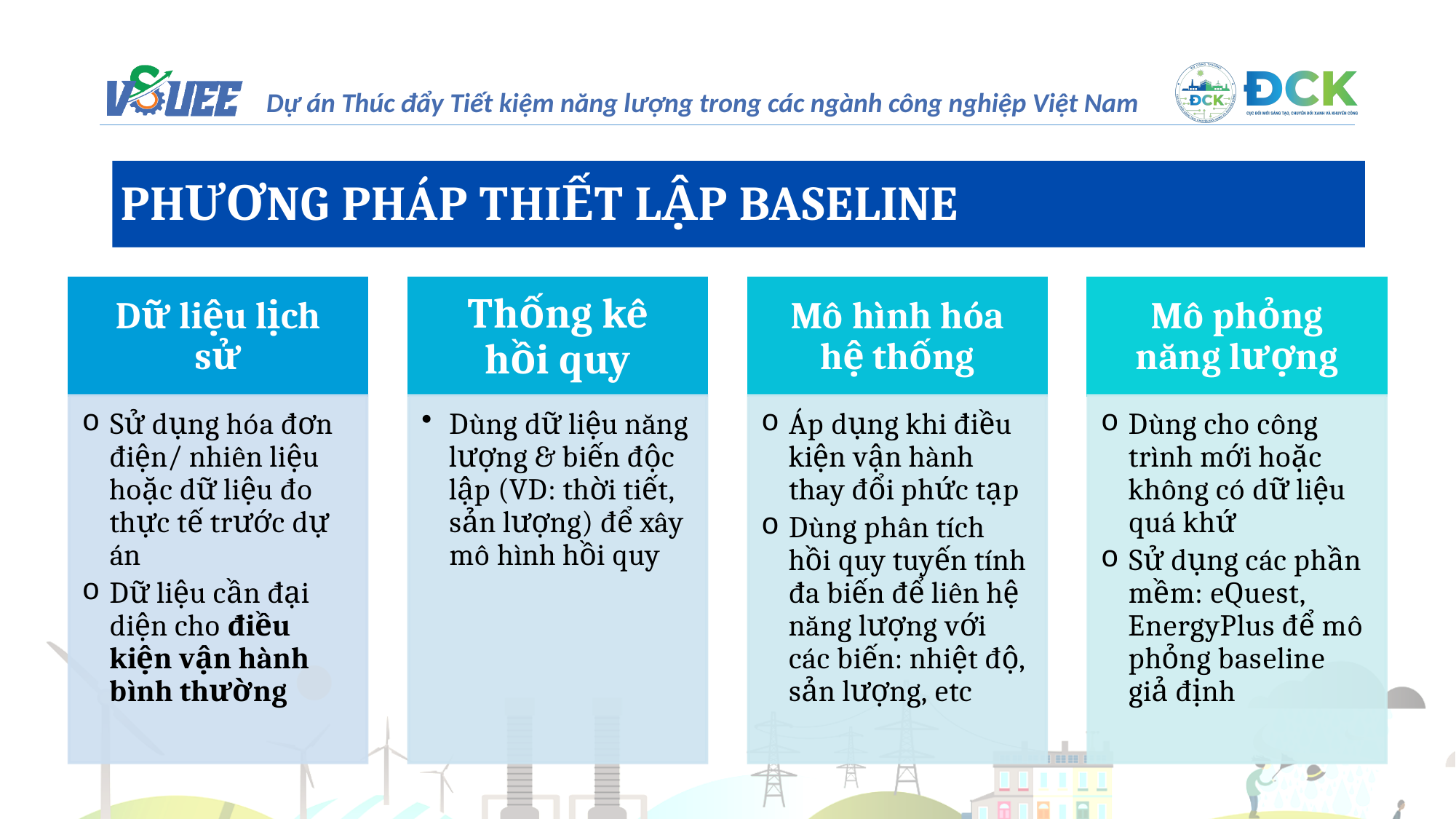

PHƯƠNG PHÁP THIẾT LẬP BASELINE
Dữ liệu lịch sử
Sử dụng hóa đơn điện/ nhiên liệu hoặc dữ liệu đo thực tế trước dự án
Dữ liệu cần đại diện cho điều kiện vận hành bình thường

Thống kê hồi quy
Dùng dữ liệu năng lượng & biến độc lập (VD: thời tiết, sản lượng) để xây mô hình hồi quy
Mô hình hóa hệ thống
Áp dụng khi điều kiện vận hành thay đổi phức tạp
Dùng phân tích hồi quy tuyến tính đa biến để liên hệ năng lượng với các biến: nhiệt độ, sản lượng, etc

Mô phỏng năng lượng
Dùng cho công trình mới hoặc không có dữ liệu quá khứ
Sử dụng các phần mềm: eQuest, EnergyPlus để mô phỏng baseline giả định